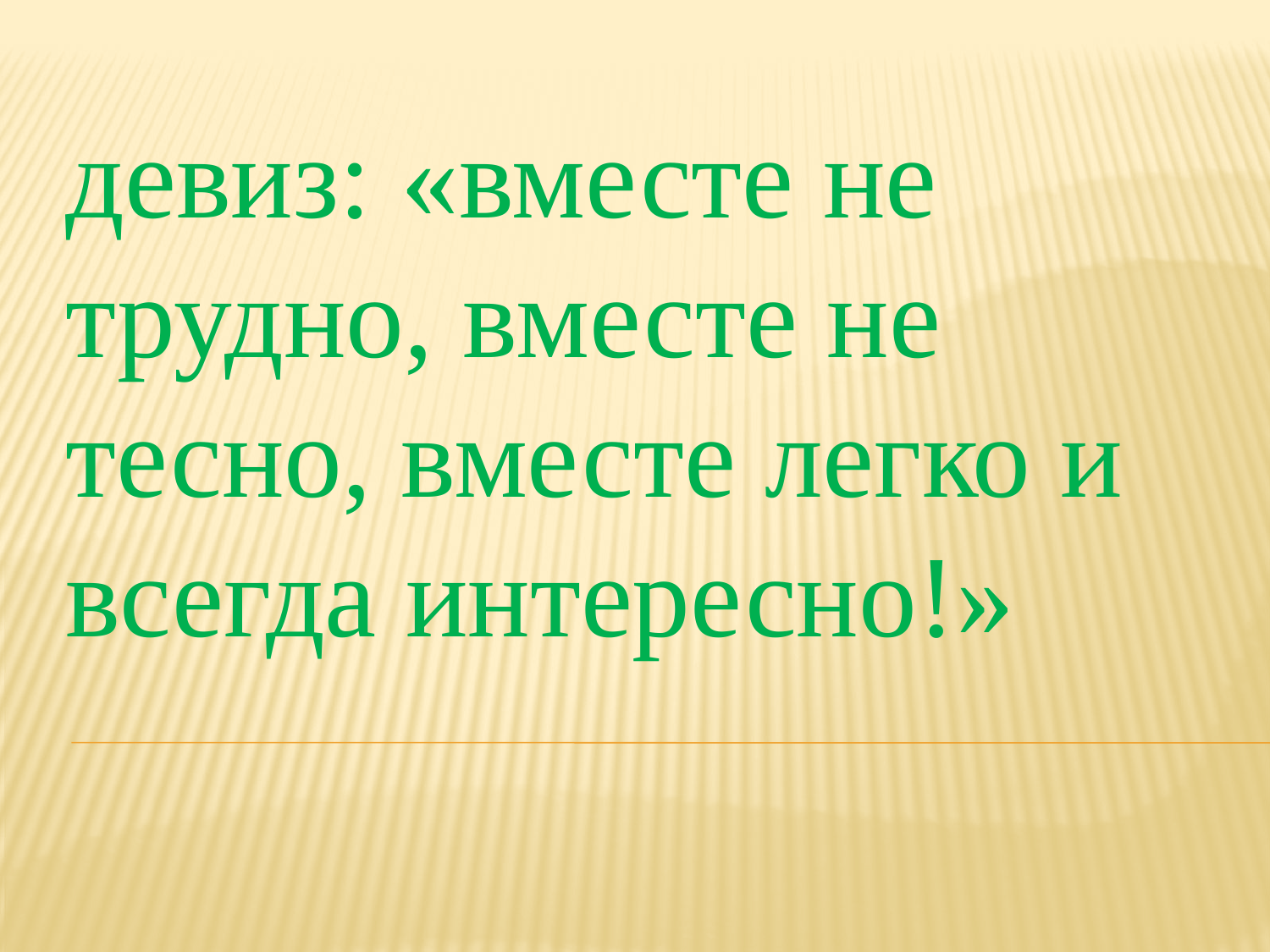

девиз: «вместе не трудно, вместе не тесно, вместе легко и всегда интересно!»
#